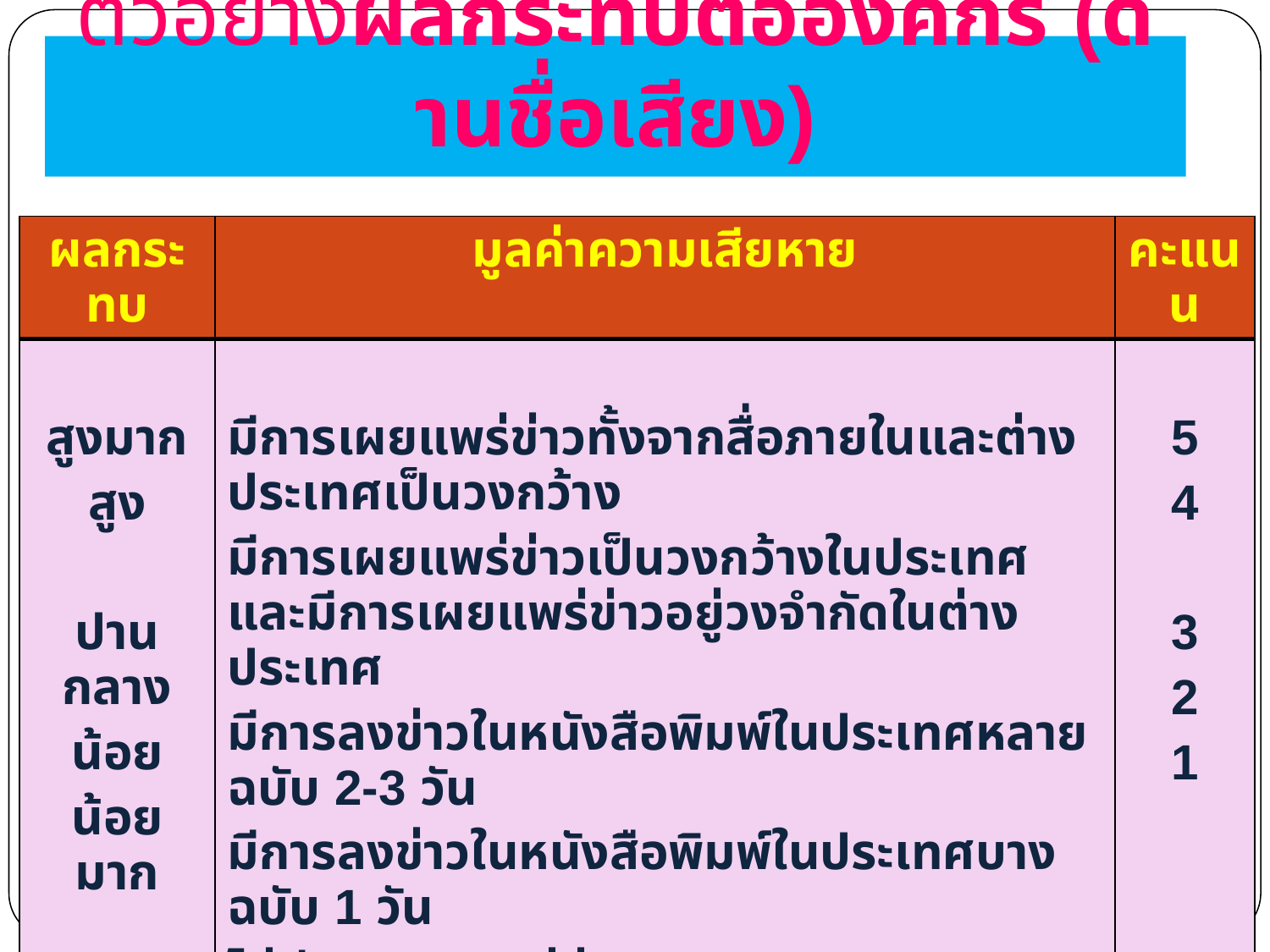

# ตัวอย่างผลกระทบต่อองค์กร (ด้านชื่อเสียง)
| ผลกระทบ | มูลค่าความเสียหาย | คะแนน |
| --- | --- | --- |
| สูงมาก สูง ปานกลาง น้อย น้อยมาก | มีการเผยแพร่ข่าวทั้งจากสื่อภายในและต่างประเทศเป็นวงกว้าง มีการเผยแพร่ข่าวเป็นวงกว้างในประเทศและมีการเผยแพร่ข่าวอยู่วงจำกัดในต่างประเทศ มีการลงข่าวในหนังสือพิมพ์ในประเทศหลายฉบับ 2-3 วัน มีการลงข่าวในหนังสือพิมพ์ในประเทศบางฉบับ 1 วัน ไม่มีการเผยแพร่ข่าว | 5 4 3 2 1 |